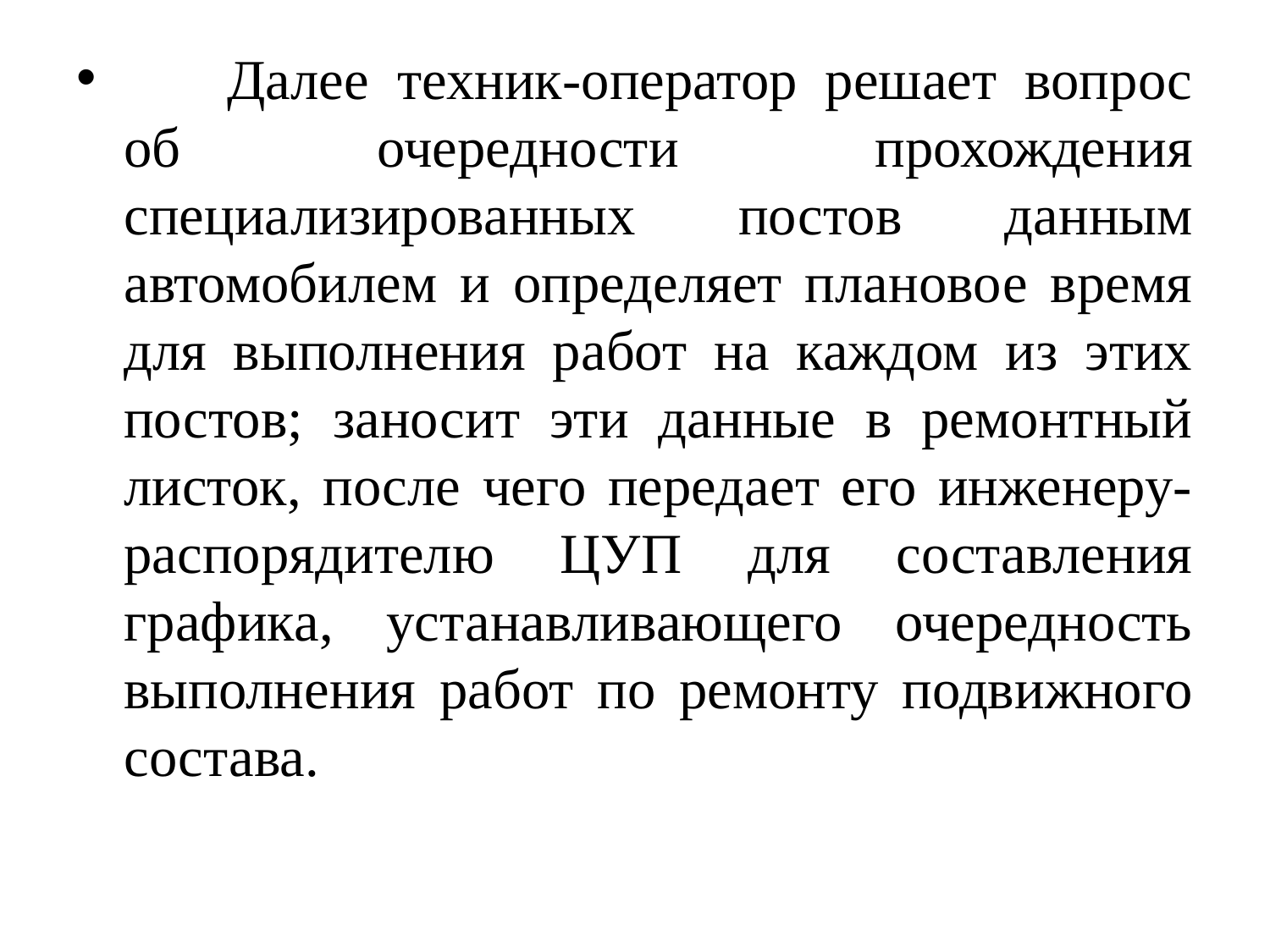

Далее техник-оператор решает вопрос об очередности прохождения специализированных постов данным автомобилем и определяет плановое время для выполнения работ на каждом из этих постов; заносит эти данные в ремонтный листок, после чего передает его инженеру-распорядителю ЦУП для составления графика, устанавливающего очередность выполнения работ по ремонту подвижного состава.